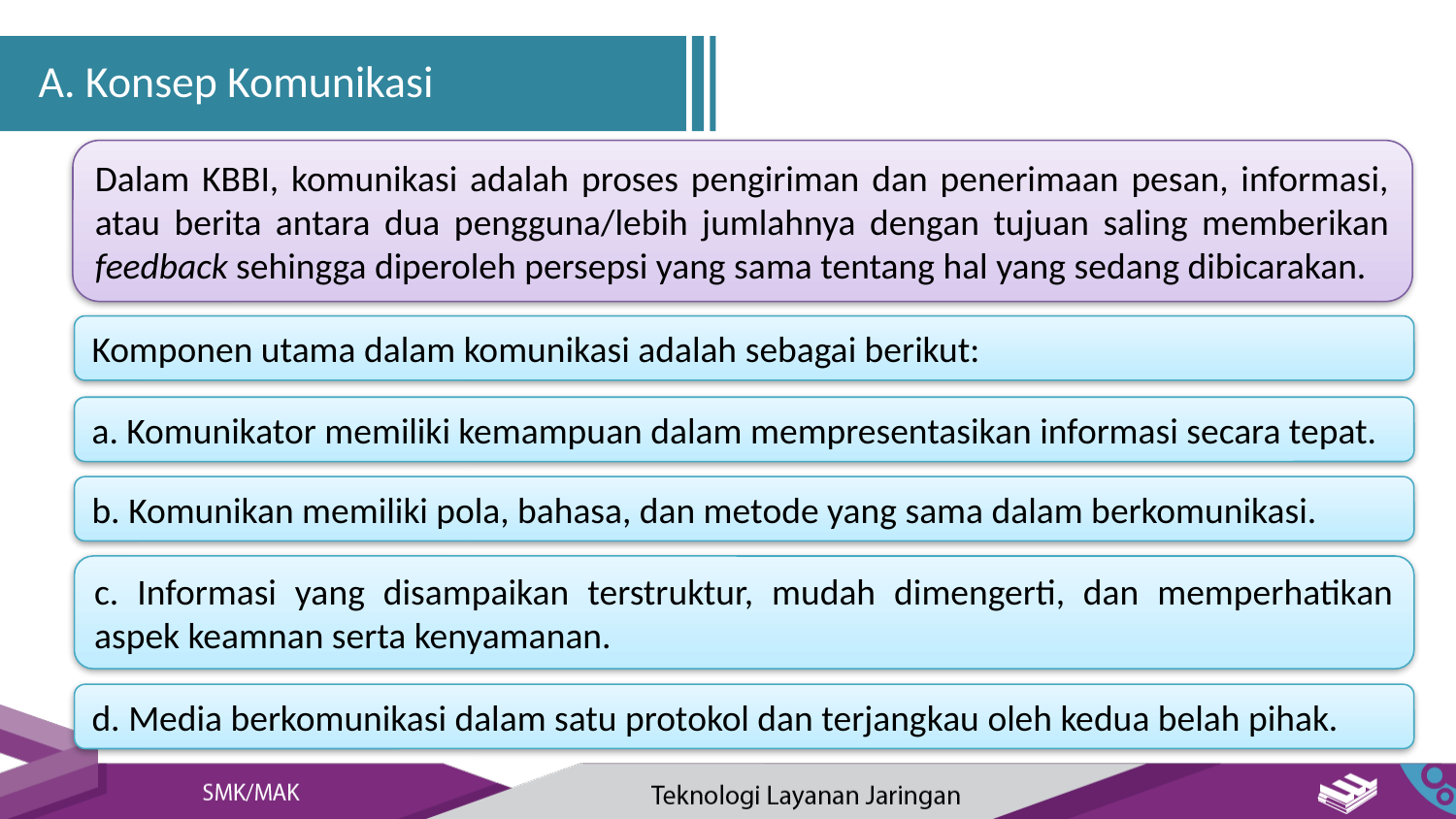

A. Konsep Komunikasi
Dalam KBBI, komunikasi adalah proses pengiriman dan penerimaan pesan, informasi, atau berita antara dua pengguna/lebih jumlahnya dengan tujuan saling memberikan feedback sehingga diperoleh persepsi yang sama tentang hal yang sedang dibicarakan.
Komponen utama dalam komunikasi adalah sebagai berikut:
a. Komunikator memiliki kemampuan dalam mempresentasikan informasi secara tepat.
b. Komunikan memiliki pola, bahasa, dan metode yang sama dalam berkomunikasi.
c. Informasi yang disampaikan terstruktur, mudah dimengerti, dan memperhatikan aspek keamnan serta kenyamanan.
d. Media berkomunikasi dalam satu protokol dan terjangkau oleh kedua belah pihak.